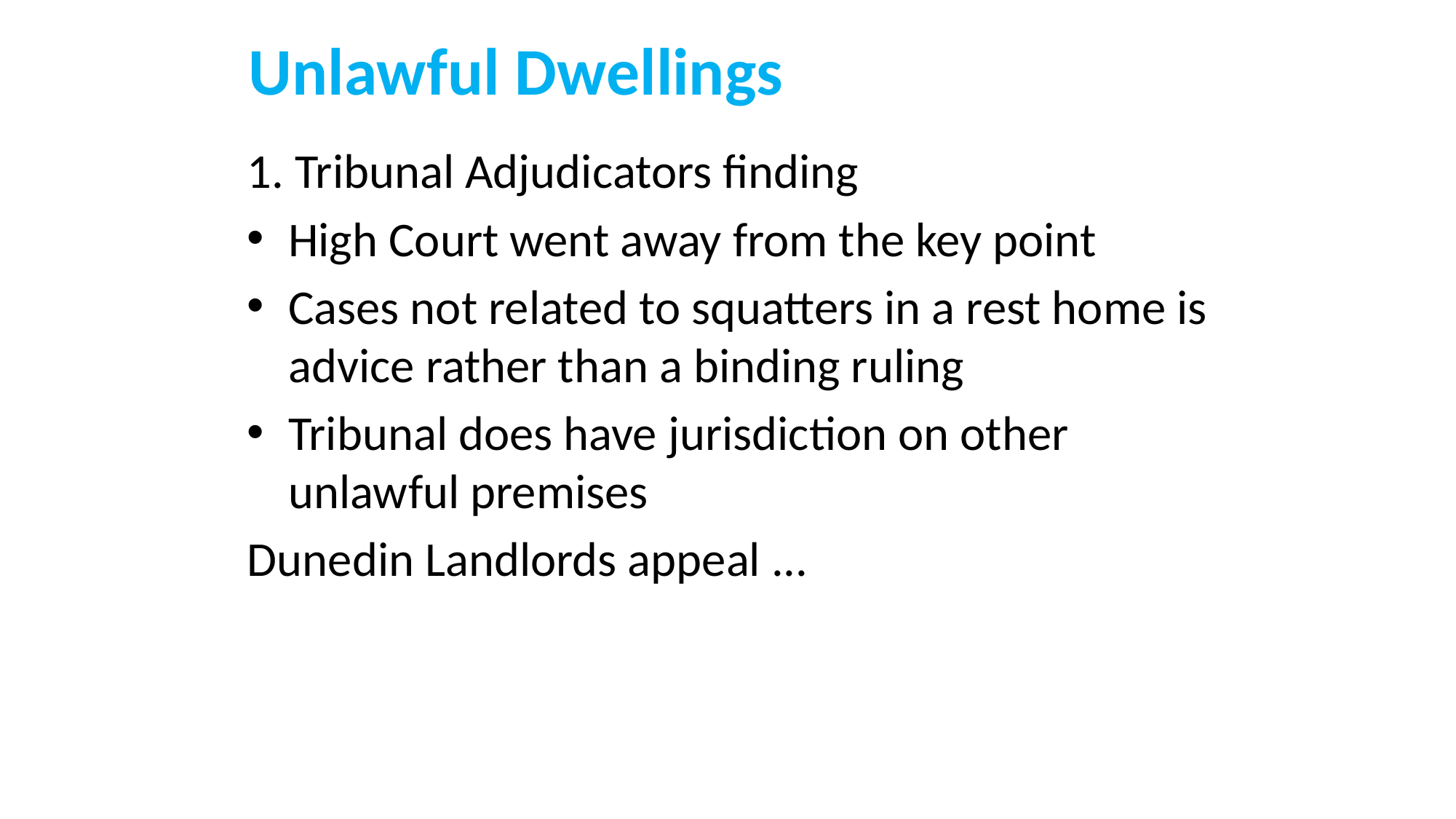

# Unlawful Dwellings
1. Tribunal Adjudicators finding
High Court went away from the key point
Cases not related to squatters in a rest home is advice rather than a binding ruling
Tribunal does have jurisdiction on other unlawful premises
Dunedin Landlords appeal ...